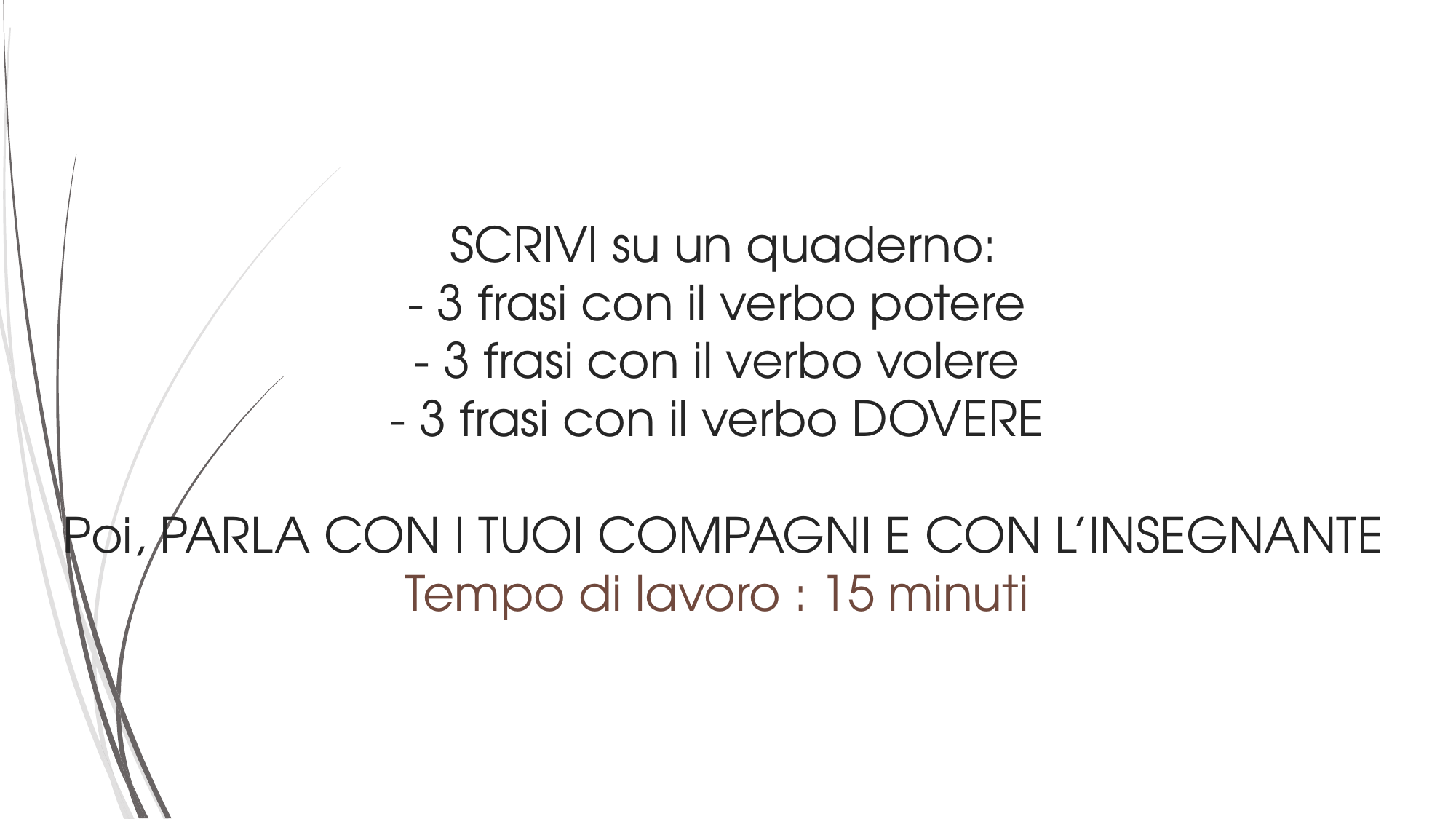

# SCRIVI su un quaderno: - 3 frasi con il verbo potere - 3 frasi con il verbo volere - 3 frasi con il verbo DOVERE Poi, PARLA CON I TUOI COMPAGNI E CON L’INSEGNANTE Tempo di lavoro : 15 minuti